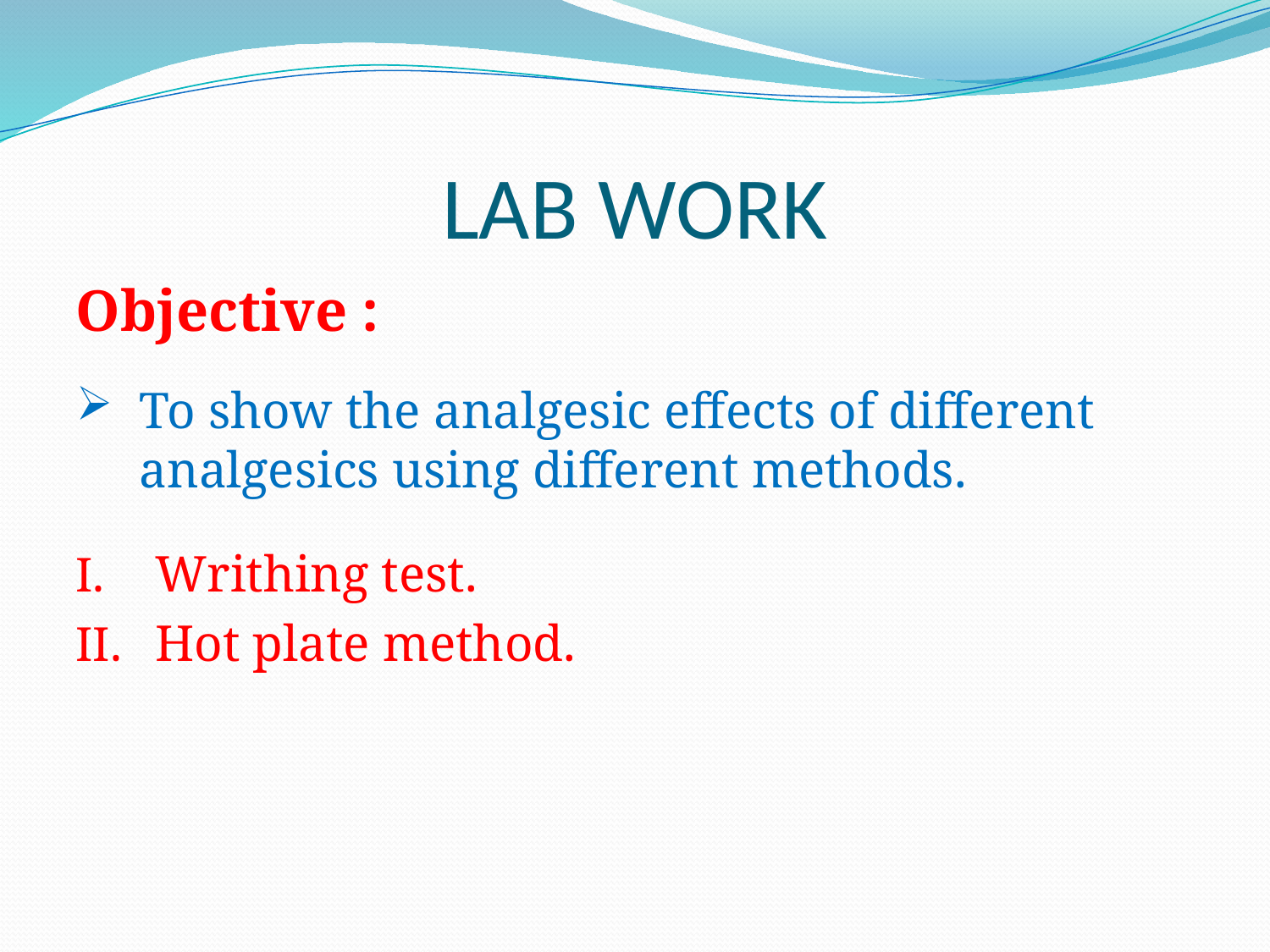

# LAB WORK
Objective :

To show the analgesic effects of different analgesics using different methods.

Writhing test.
Hot plate method.